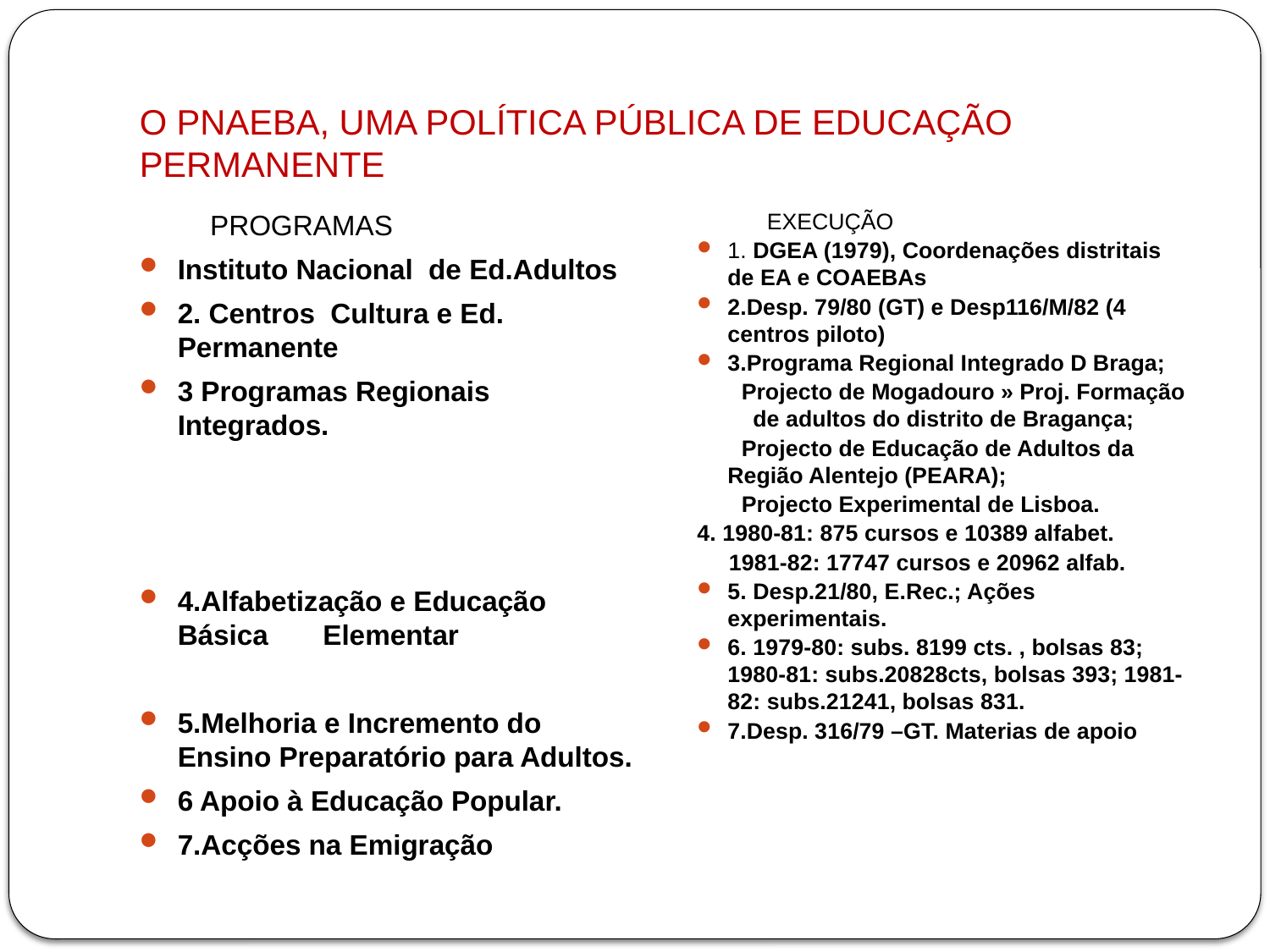

# O PNAEBA, UMA POLÍTICA PÚBLICA DE EDUCAÇÃO PERMANENTE
         PROGRAMAS
Instituto Nacional  de Ed.Adultos
2. Centros  Cultura e Ed. Permanente
3 Programas Regionais Integrados.

4.Alfabetização e Educação Básica       Elementar

5.Melhoria e Incremento do Ensino Preparatório para Adultos.
6 Apoio à Educação Popular.
7.Acções na Emigração
           EXECUÇÃO
1. DGEA (1979), Coordenações distritais de EA e COAEBAs
2.Desp. 79/80 (GT) e Desp116/M/82 (4 centros piloto)
3.Programa Regional Integrado D Braga;
       Projecto de Mogadouro » Proj. Formação      de adultos do distrito de Bragança;
       Projecto de Educação de Adultos da Região Alentejo (PEARA);
       Projecto Experimental de Lisboa.
4. 1980-81: 875 cursos e 10389 alfabet.
     1981-82: 17747 cursos e 20962 alfab.
5. Desp.21/80, E.Rec.; Ações experimentais.
6. 1979-80: subs. 8199 cts. , bolsas 83; 1980-81: subs.20828cts, bolsas 393; 1981-82: subs.21241, bolsas 831.
7.Desp. 316/79 –GT. Materias de apoio